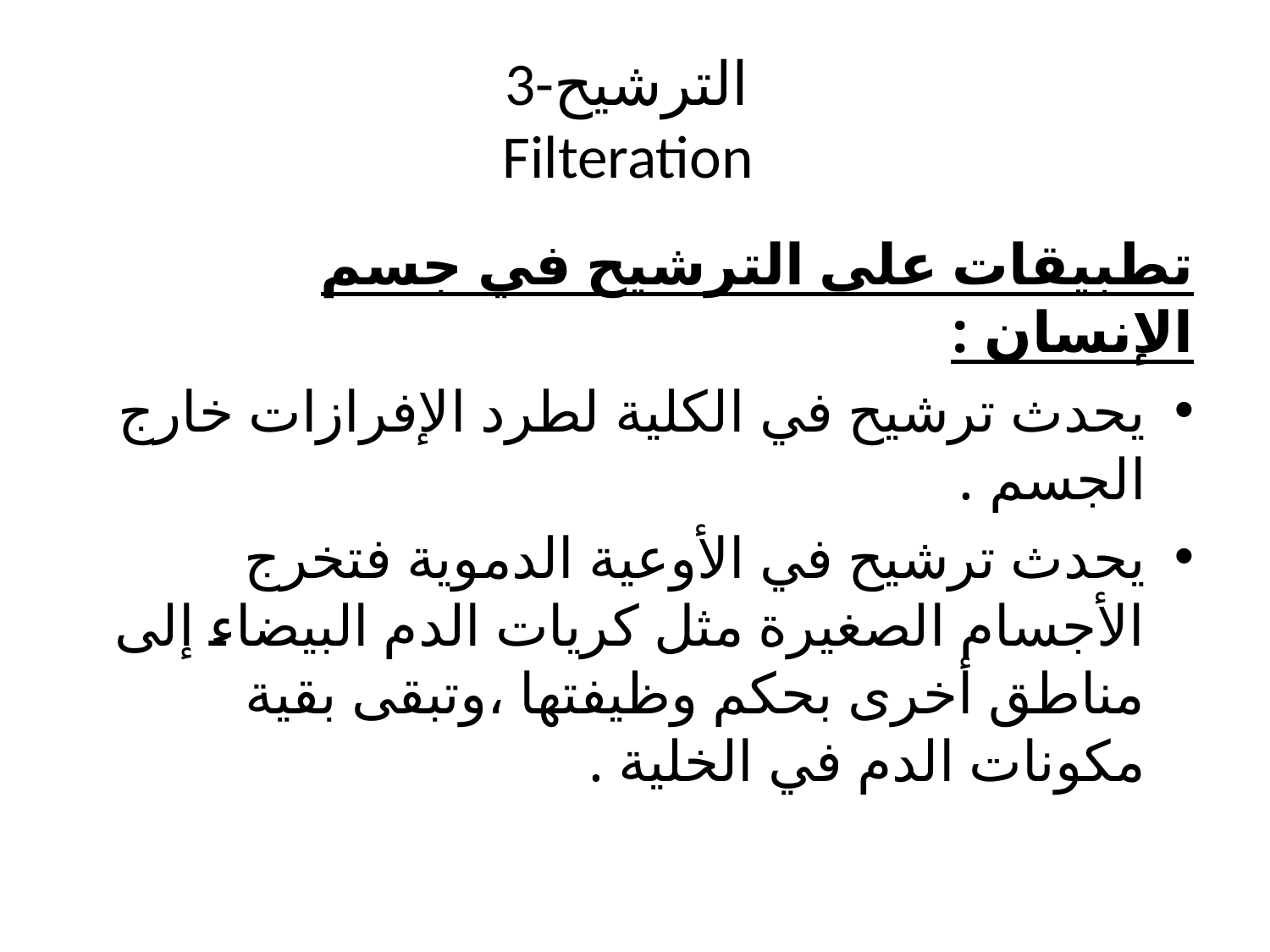

# 3-الترشيح Filteration
تطبيقات على الترشيح في جسم الإنسان :
يحدث ترشيح في الكلية لطرد الإفرازات خارج الجسم .
يحدث ترشيح في الأوعية الدموية فتخرج الأجسام الصغيرة مثل كريات الدم البيضاء إلى مناطق أخرى بحكم وظيفتها ،وتبقى بقية مكونات الدم في الخلية .